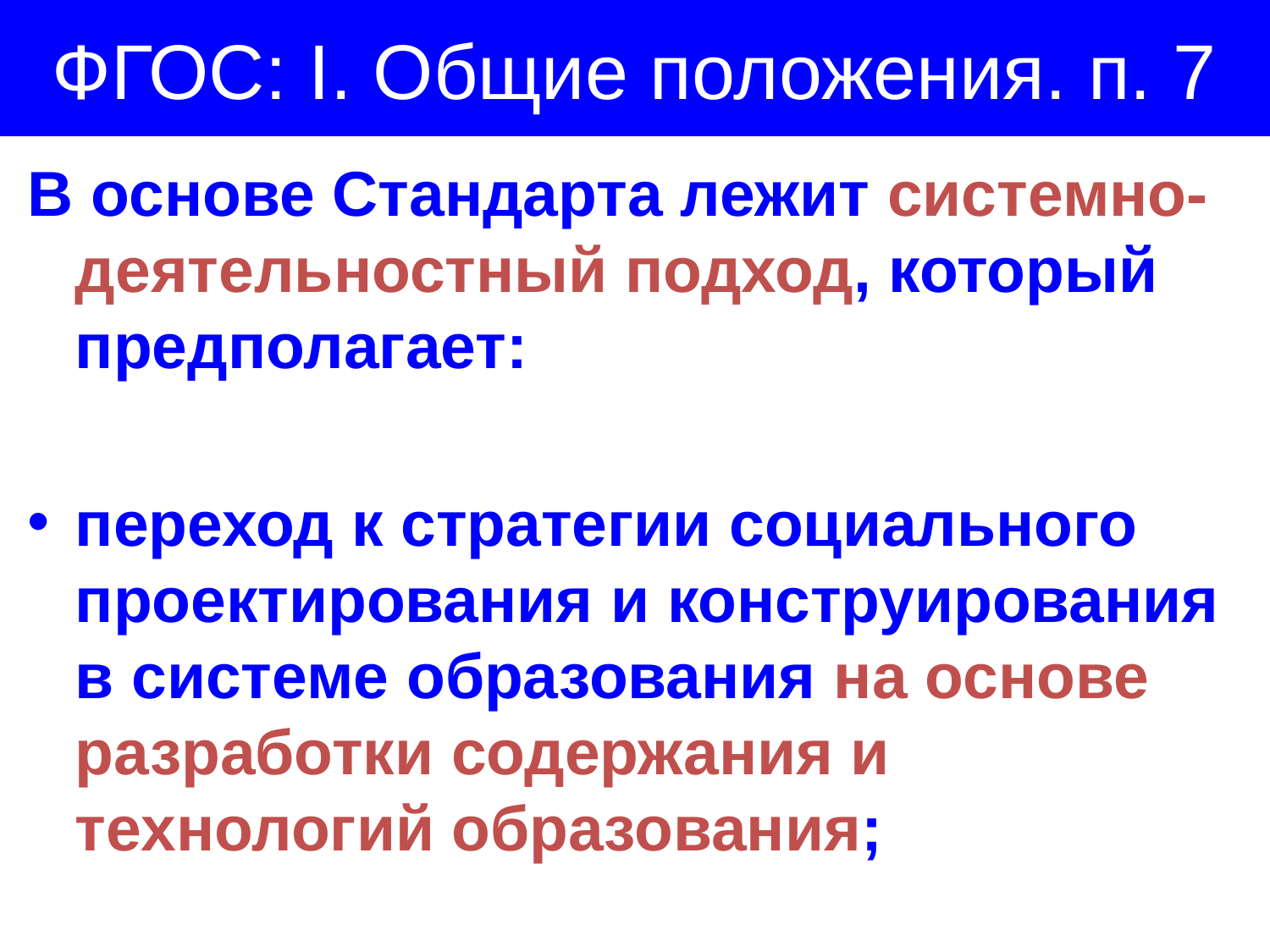

# ФГОС: I. Общие положения. п. 7
В основе Стандарта лежит системно-деятельностный подход, который предполагает:

переход к стратегии социального проектирования и конструирования в системе образования на основе разработки содержания и технологий образования;